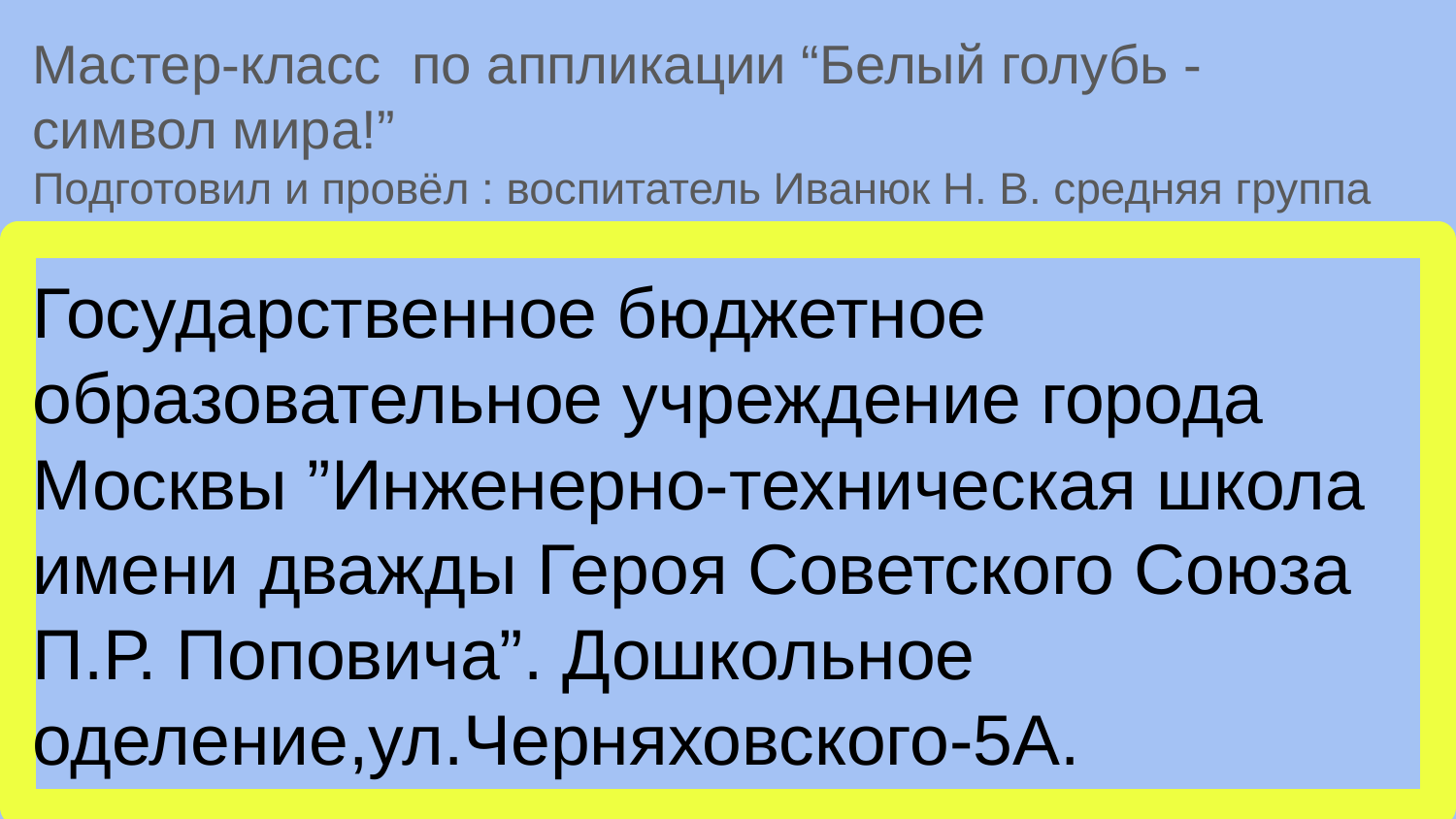

Мастер-класс  по аппликации “Белый голубь -символ мира!”
Подготовил и провёл : воспитатель Иванюк Н. В. средняя группа
# Государственное бюджетное образовательное учреждение города Москвы ”Инженерно-техническая школа имени дважды Героя Советского Союза П.Р. Поповича”. Дошкольное оделение,ул.Черняховского-5А.